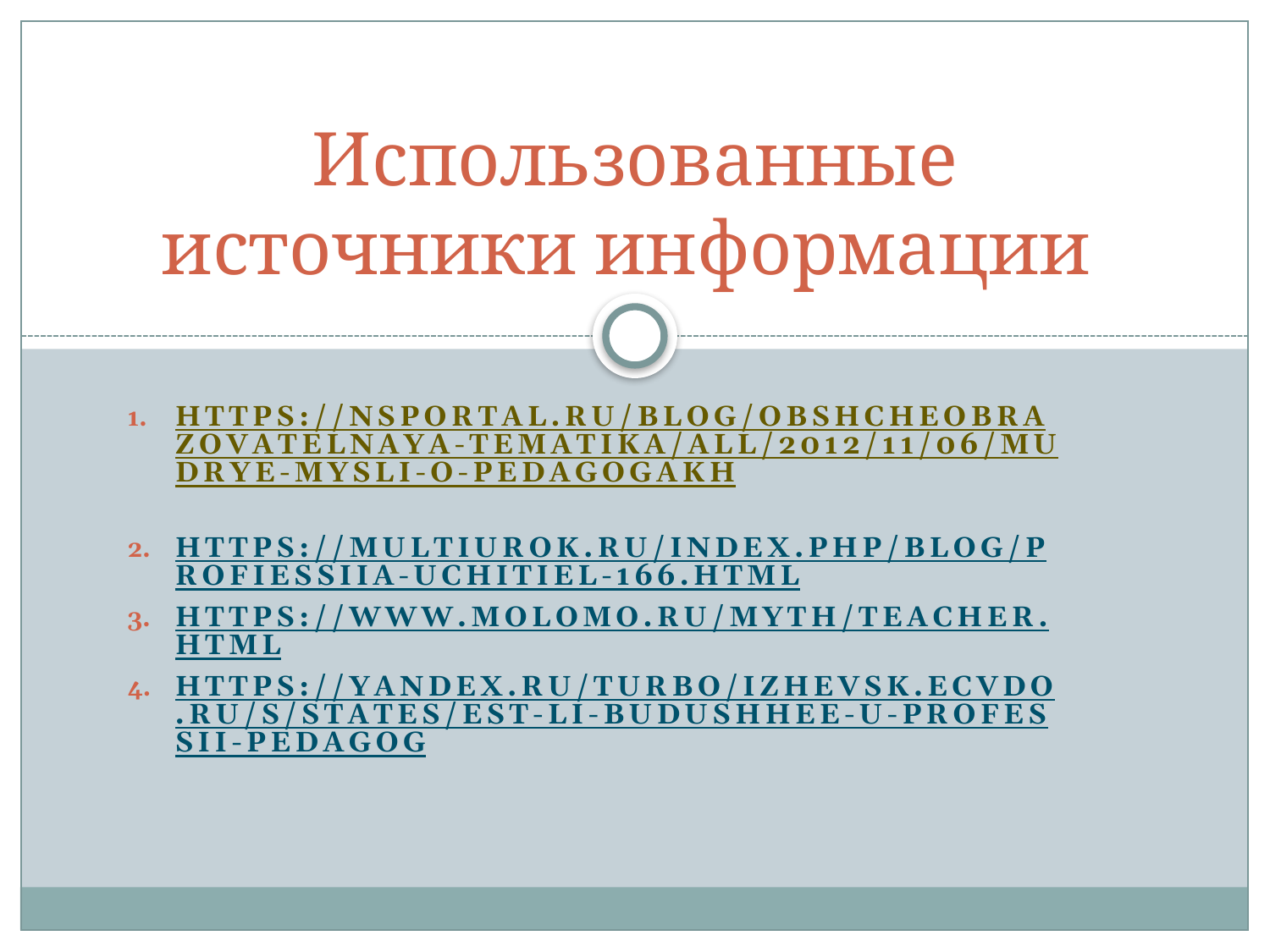

# Использованные источники информации
https://nsportal.ru/blog/obshcheobrazovatelnaya-tematika/all/2012/11/06/mudrye-mysli-o-pedagogakh
https://multiurok.ru/index.php/blog/profiessiia-uchitiel-166.html
https://www.molomo.ru/myth/teacher.html
https://yandex.ru/turbo/izhevsk.ecvdo.ru/s/states/est-li-budushhee-u-professii-pedagog